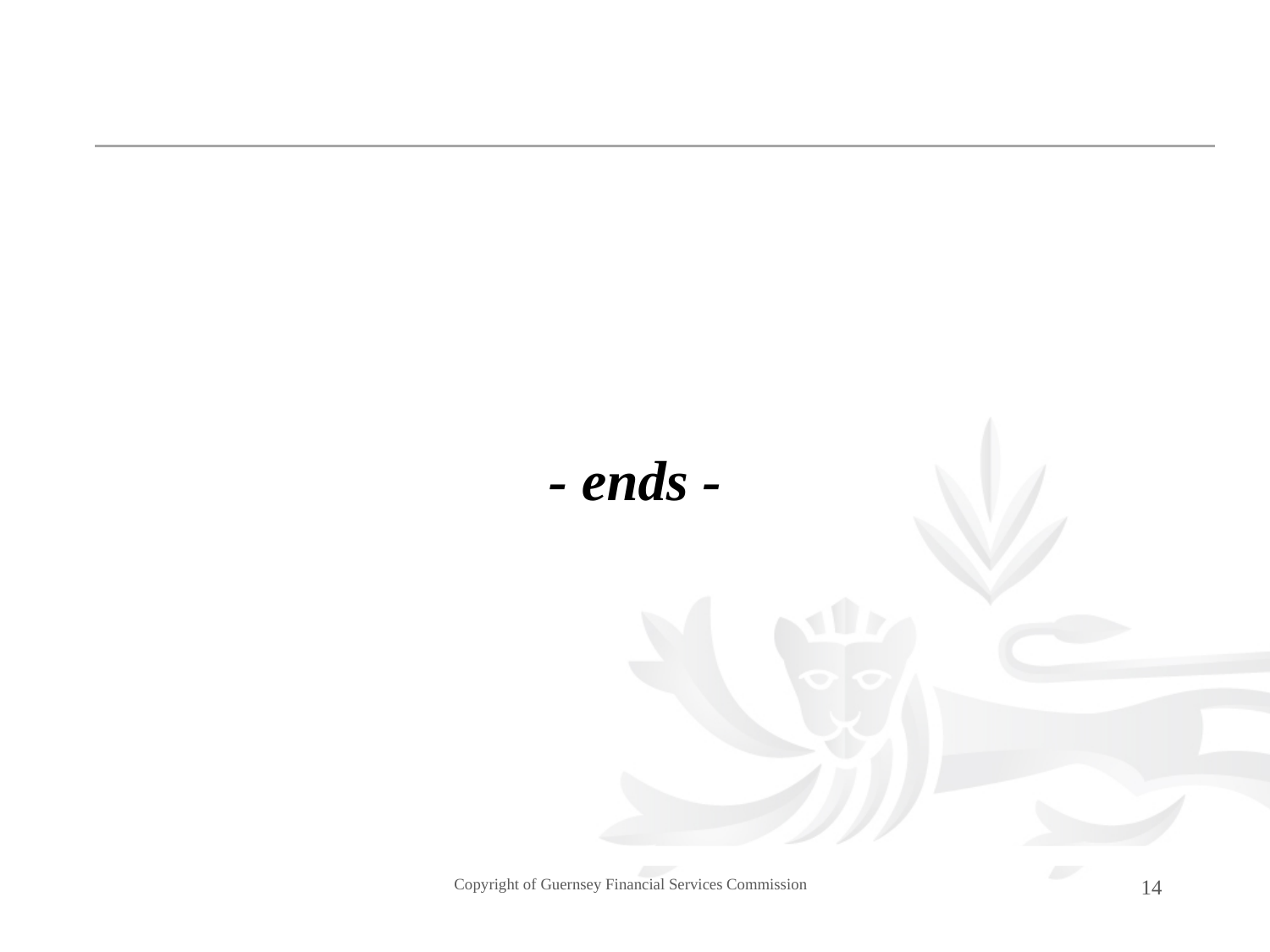

#

- ends -
Copyright of Guernsey Financial Services Commission
14